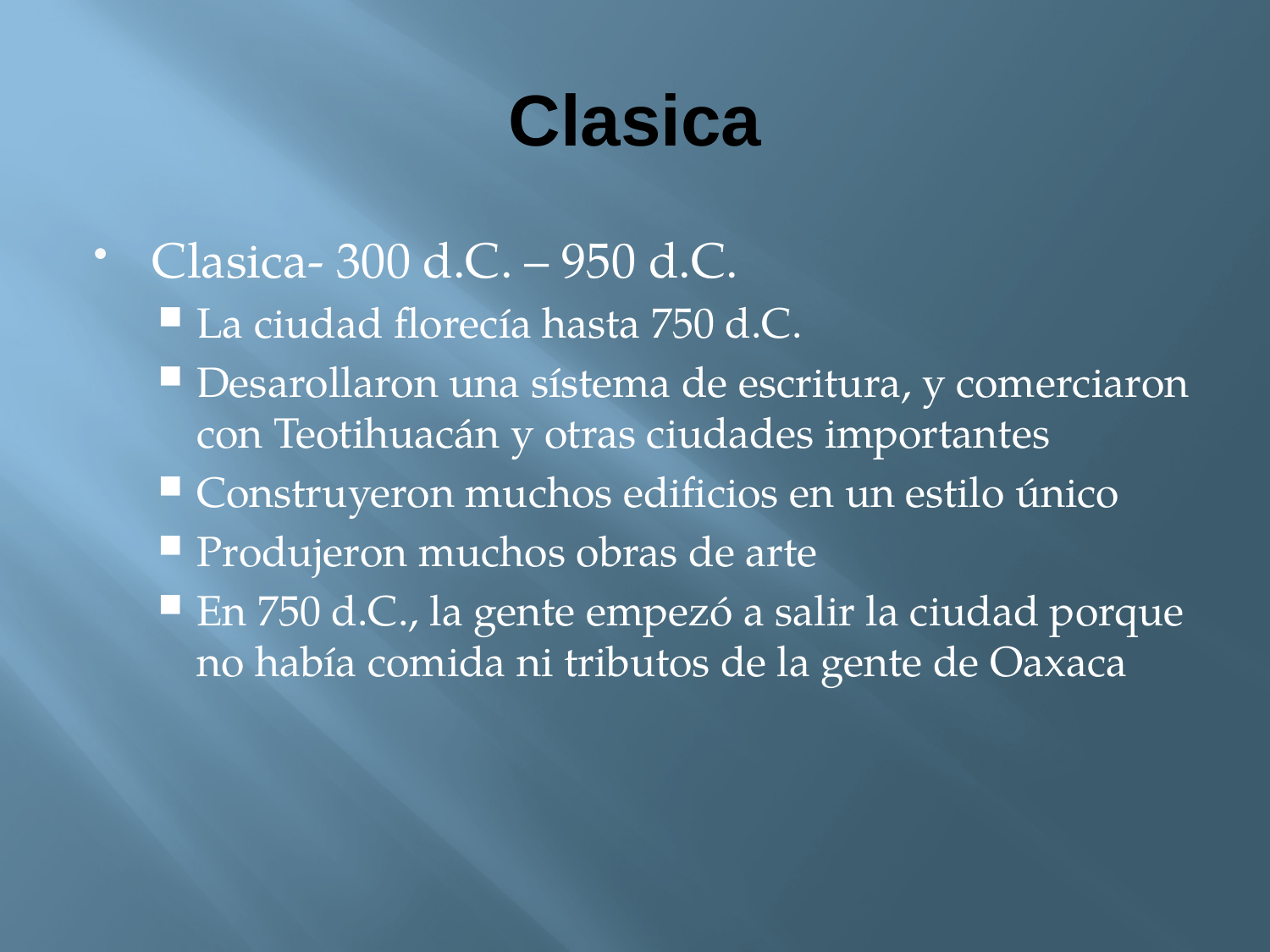

# Clasica
Clasica- 300 d.C. – 950 d.C.
La ciudad florecía hasta 750 d.C.
Desarollaron una sístema de escritura, y comerciaron con Teotihuacán y otras ciudades importantes
Construyeron muchos edificios en un estilo único
Produjeron muchos obras de arte
En 750 d.C., la gente empezó a salir la ciudad porque no había comida ni tributos de la gente de Oaxaca